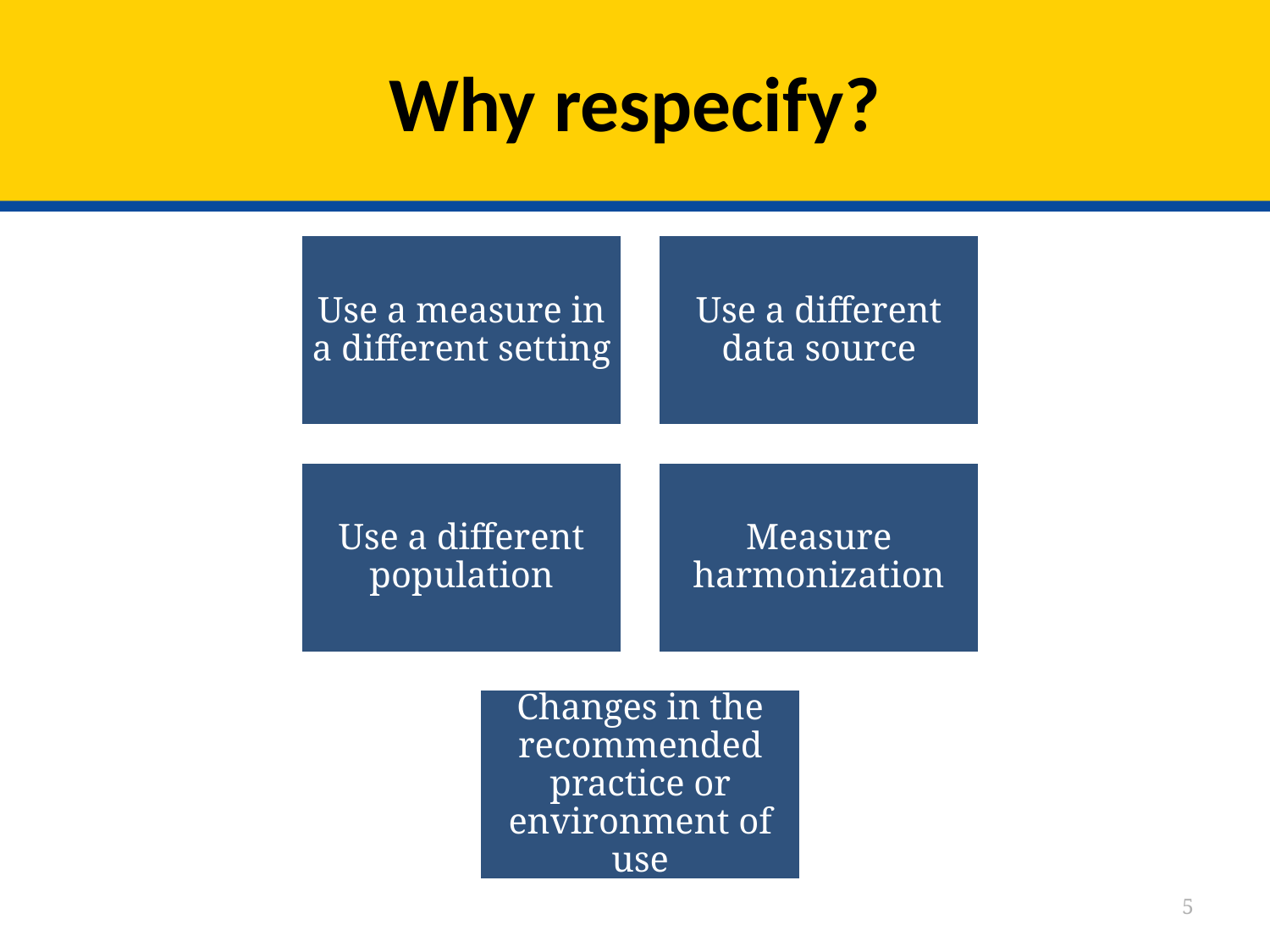

# Why respecify?
Use a measure in a different setting
Use a different data source
Use a different population
Measure harmonization
Changes in the recommended practice or environment of use
5